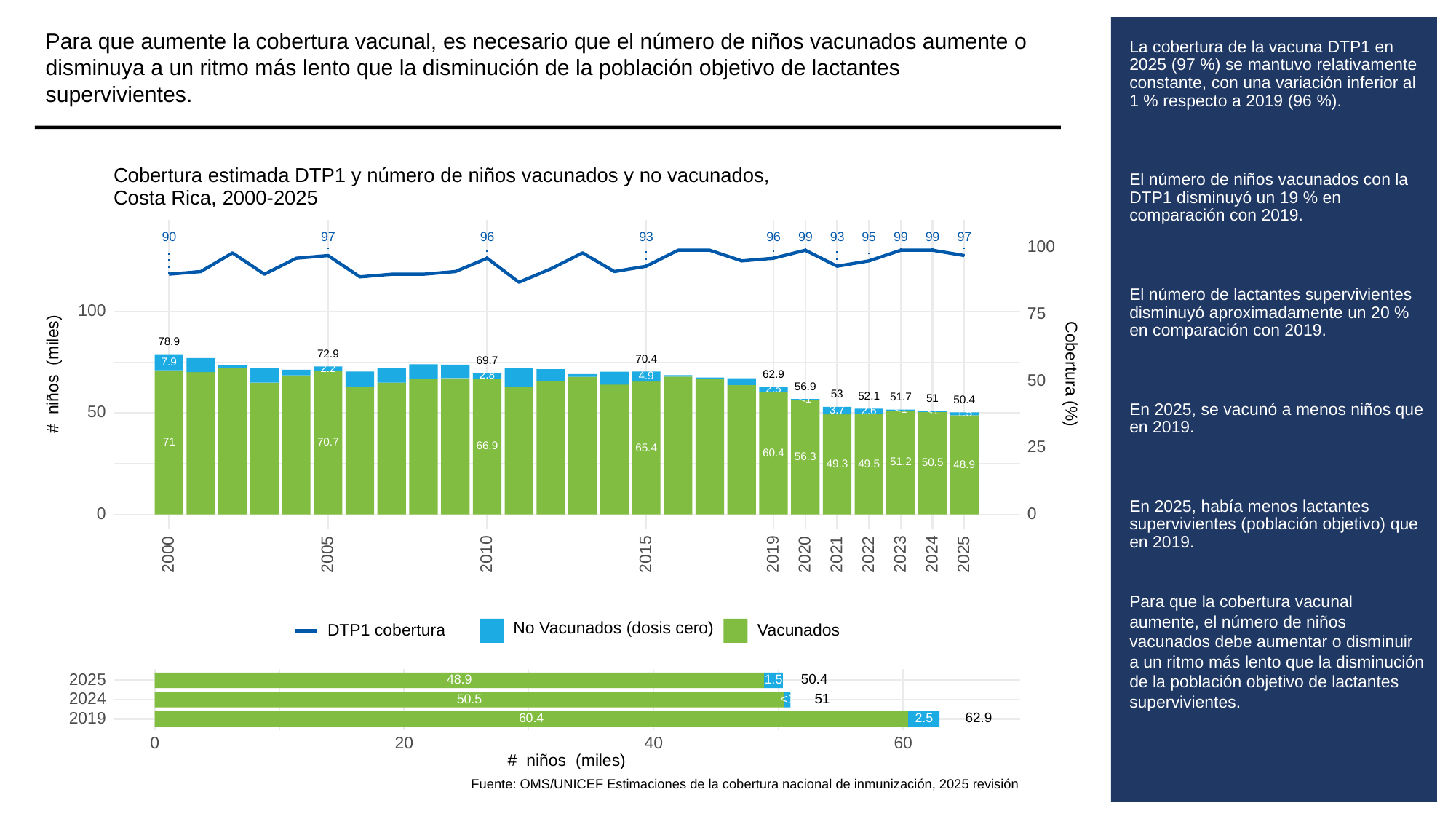

Para que aumente la cobertura vacunal, es necesario que el número de niños vacunados aumente o disminuya a un ritmo más lento que la disminución de la población objetivo de lactantes supervivientes.
# La cobertura de la vacuna DTP1 en 2025 (97 %) se mantuvo relativamente constante, con una variación inferior al 1 % respecto a 2019 (96 %).

El número de niños vacunados con la DTP1 disminuyó un 19 % en comparación con 2019.

El número de lactantes supervivientes disminuyó aproximadamente un 20 % en comparación con 2019.

En 2025, se vacunó a menos niños que en 2019.

En 2025, había menos lactantes supervivientes (población objetivo) que en 2019.

Para que la cobertura vacunal aumente, el número de niños vacunados debe aumentar o disminuir a un ritmo más lento que la disminución de la población objetivo de lactantes supervivientes.

Cobertura estimada DTP1 y número de niños vacunados y no vacunados,
Costa Rica, 2000-2025

93
93
90
97
96
96
99
95
99
99
97
100

100
75

78.9
72.9

70.4
69.7

7.9

2.2

#  niños  (miles)
Cobertura (%)

62.9

2.8

4.9

50

56.9

2.5

53

52.1
51.7
51
<1
50.4

<1
3.7
50

2.6
<1

1.5

71
70.7
25
66.9
65.4
60.4
56.3
51.2
50.5
49.5
49.3
48.9

0
0

2023
2000
2005
2010
2015
2019
2020
2021
2022
2024
2025

No Vacunados (dosis cero)
DTP1 cobertura
Vacunados

2025
50.4
48.9
1.5

2024
51
50.5
<1

2019
62.9
60.4
2.5

0
20
40
60
#  niños  (miles)
Fuente: OMS/UNICEF Estimaciones de la cobertura nacional de inmunización, 2025 revisión